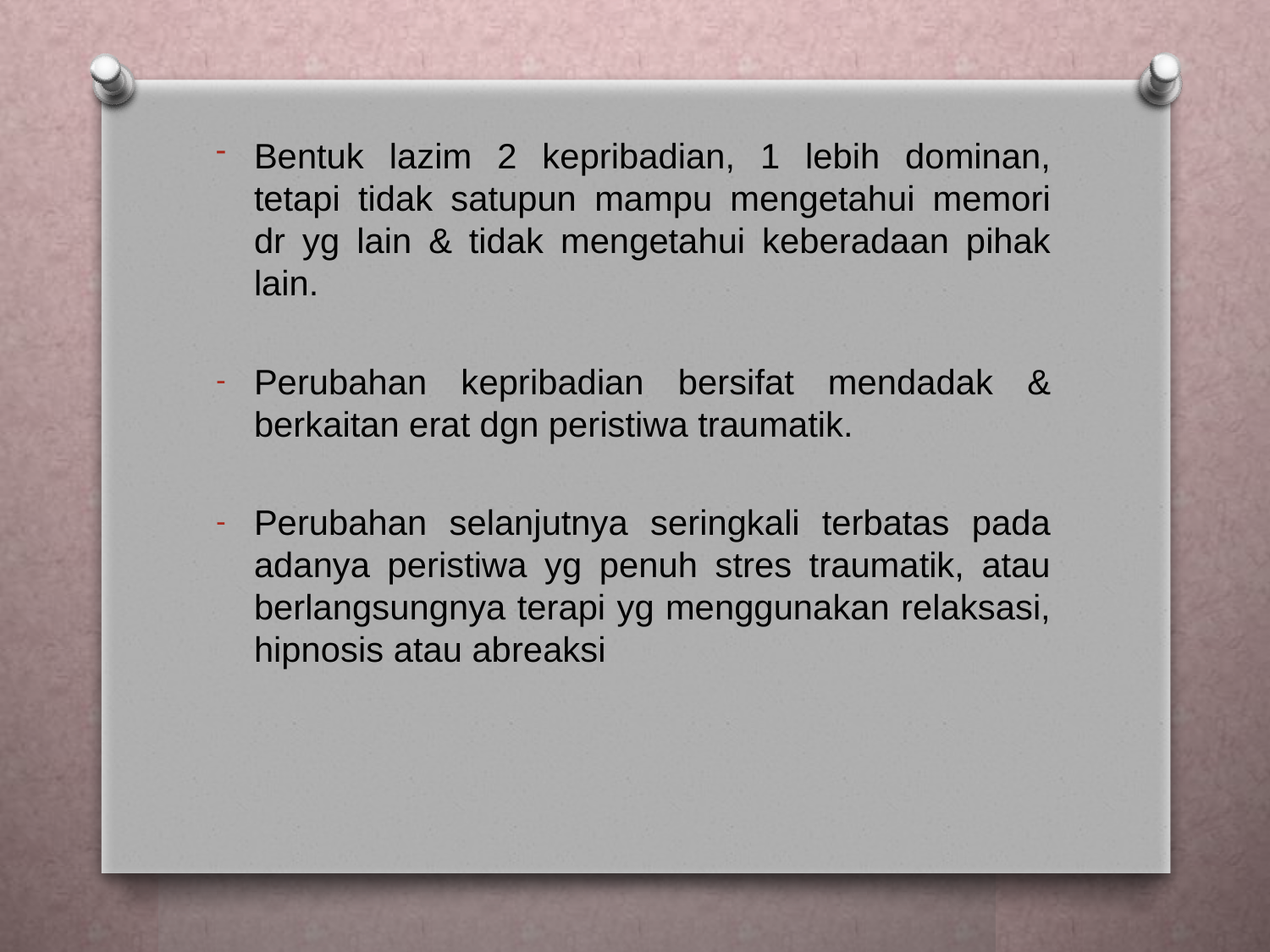

Bentuk lazim 2 kepribadian, 1 lebih dominan, tetapi tidak satupun mampu mengetahui memori dr yg lain & tidak mengetahui keberadaan pihak lain.

Perubahan kepribadian bersifat mendadak & berkaitan erat dgn peristiwa traumatik.

Perubahan selanjutnya seringkali terbatas pada adanya peristiwa yg penuh stres traumatik, atau berlangsungnya terapi yg menggunakan relaksasi, hipnosis atau abreaksi